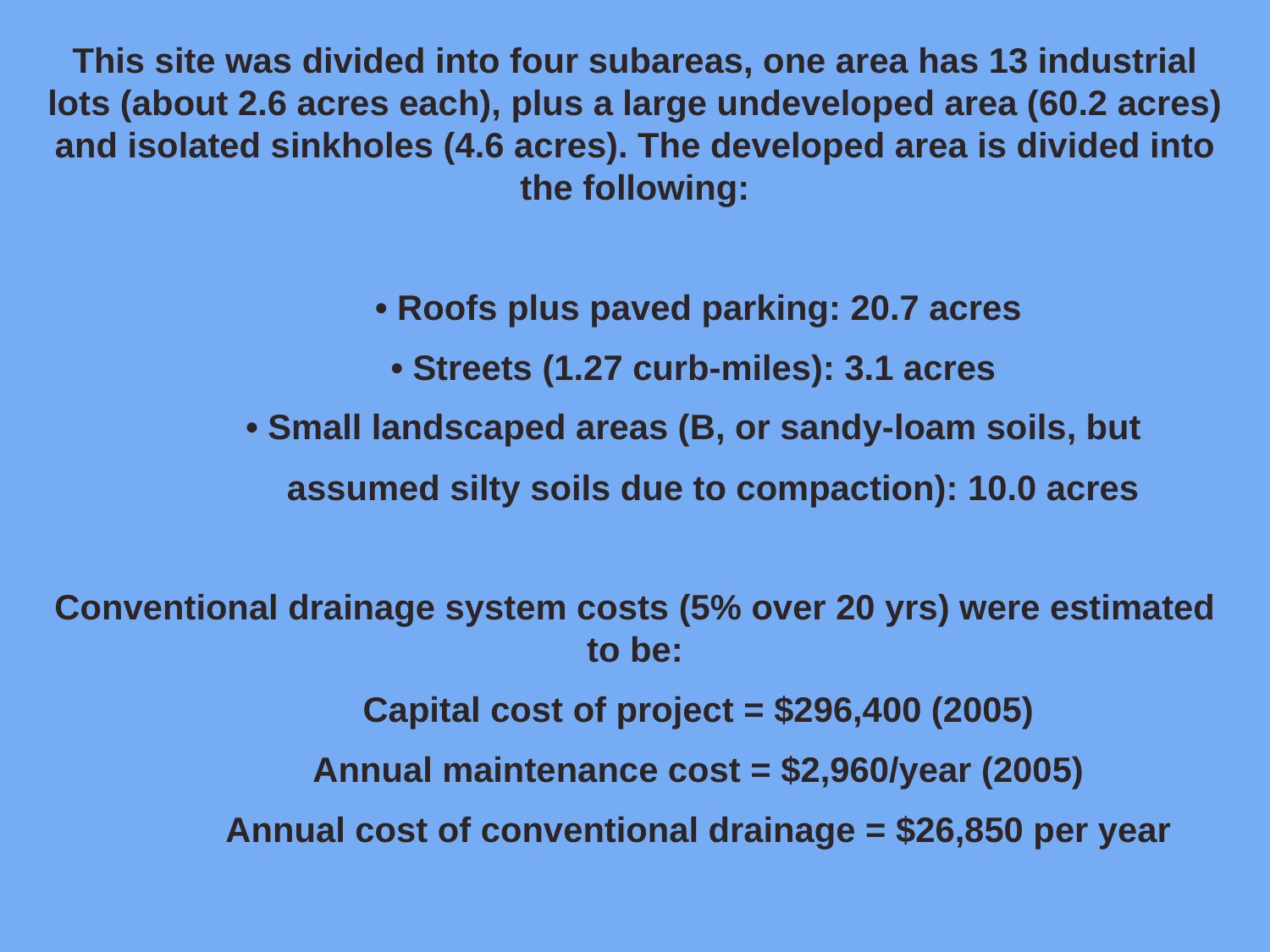

This site was divided into four subareas, one area has 13 industrial lots (about 2.6 acres each), plus a large undeveloped area (60.2 acres) and isolated sinkholes (4.6 acres). The developed area is divided into the following:

	• Roofs plus paved parking: 20.7 acres
	• Streets (1.27 curb-miles): 3.1 acres
	• Small landscaped areas (B, or sandy-loam soils, but
	   assumed silty soils due to compaction): 10.0 acres

Conventional drainage system costs (5% over 20 yrs) were estimated to be:
	Capital cost of project = $296,400 (2005)
	Annual maintenance cost = $2,960/year (2005)
	Annual cost of conventional drainage = $26,850 per year